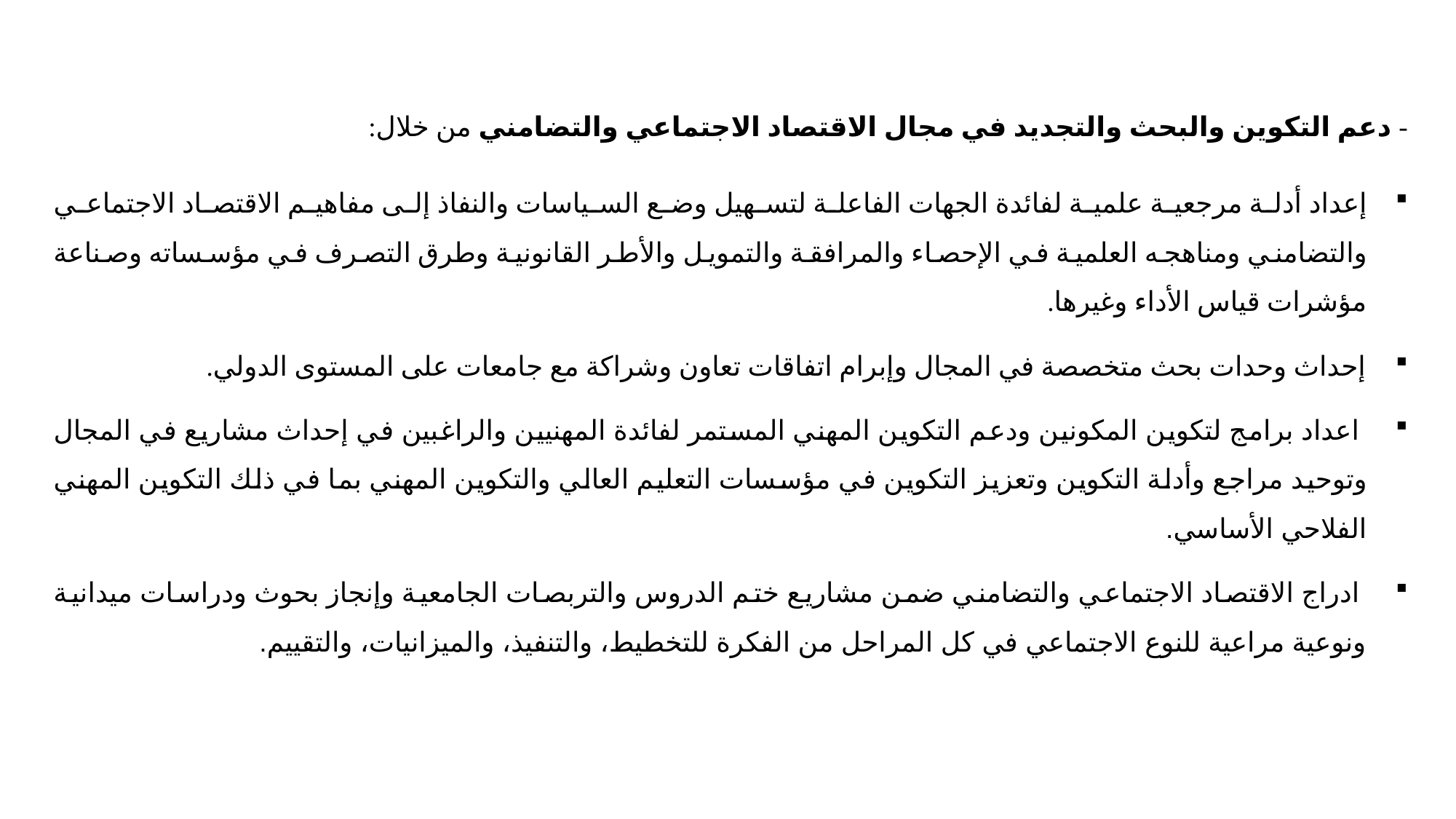

- دعم التكوين والبحث والتجديد في مجال الاقتصاد الاجتماعي والتضامني من خلال:
إعداد أدلة مرجعية علمية لفائدة الجهات الفاعلة لتسهيل وضع السياسات والنفاذ إلى مفاهيم الاقتصاد الاجتماعي والتضامني ومناهجه العلمية في الإحصاء والمرافقة والتمويل والأطر القانونية وطرق التصرف في مؤسساته وصناعة مؤشرات قياس الأداء وغيرها.
إحداث وحدات بحث متخصصة في المجال وإبرام اتفاقات تعاون وشراكة مع جامعات على المستوى الدولي.
 اعداد برامج لتكوين المكونين ودعم التكوين المهني المستمر لفائدة المهنيين والراغبين في إحداث مشاريع في المجال وتوحيد مراجع وأدلة التكوين وتعزيز التكوين في مؤسسات التعليم العالي والتكوين المهني بما في ذلك التكوين المهني الفلاحي الأساسي.
 ادراج الاقتصاد الاجتماعي والتضامني ضمن مشاريع ختم الدروس والتربصات الجامعية وإنجاز بحوث ودراسات ميدانية ونوعية مراعية للنوع الاجتماعي في كل المراحل من الفكرة للتخطيط، والتنفيذ، والميزانيات، والتقييم.